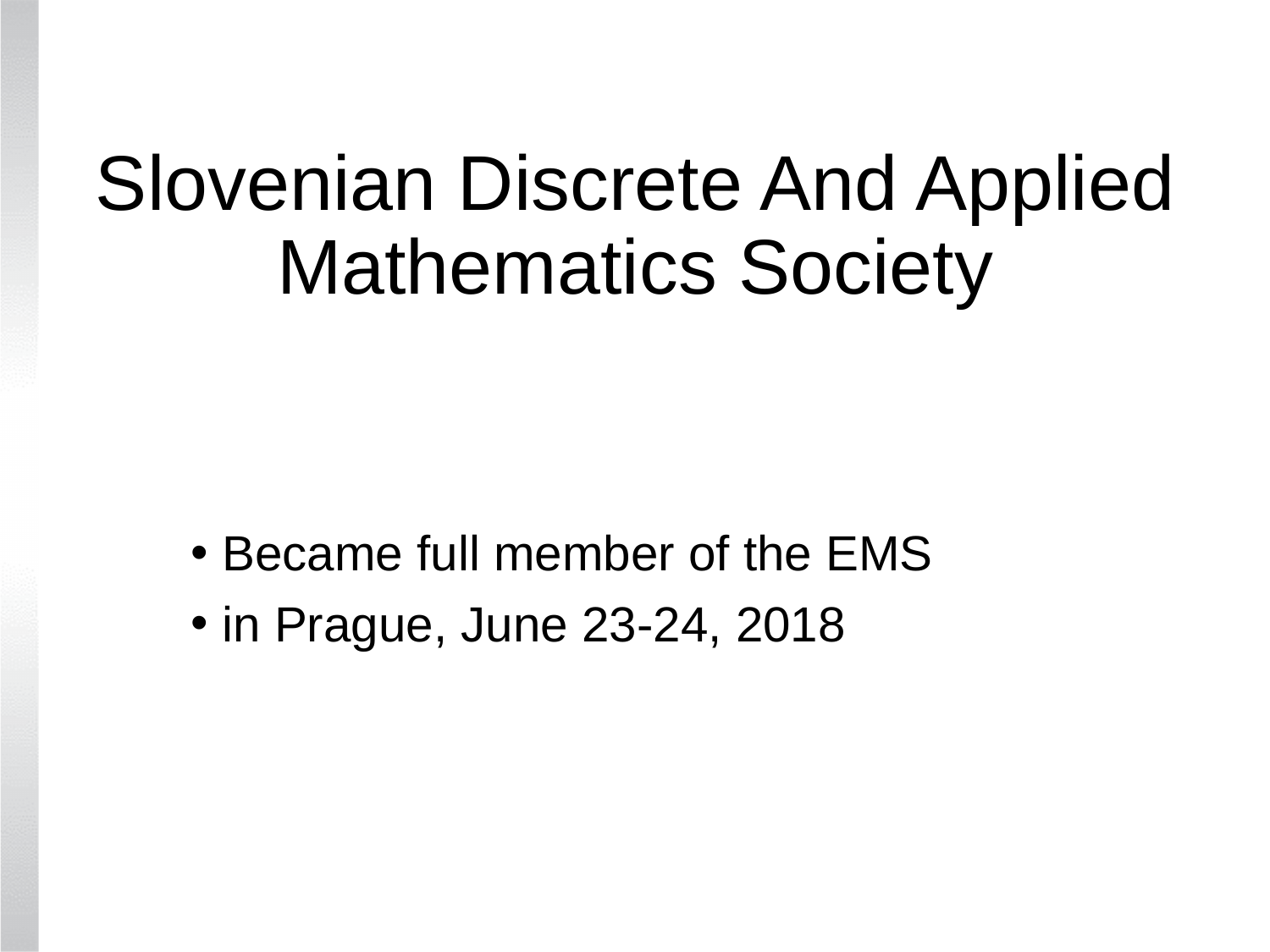

# Slovenian Discrete And Applied Mathematics Society
Became full member of the EMS
in Prague, June 23-24, 2018